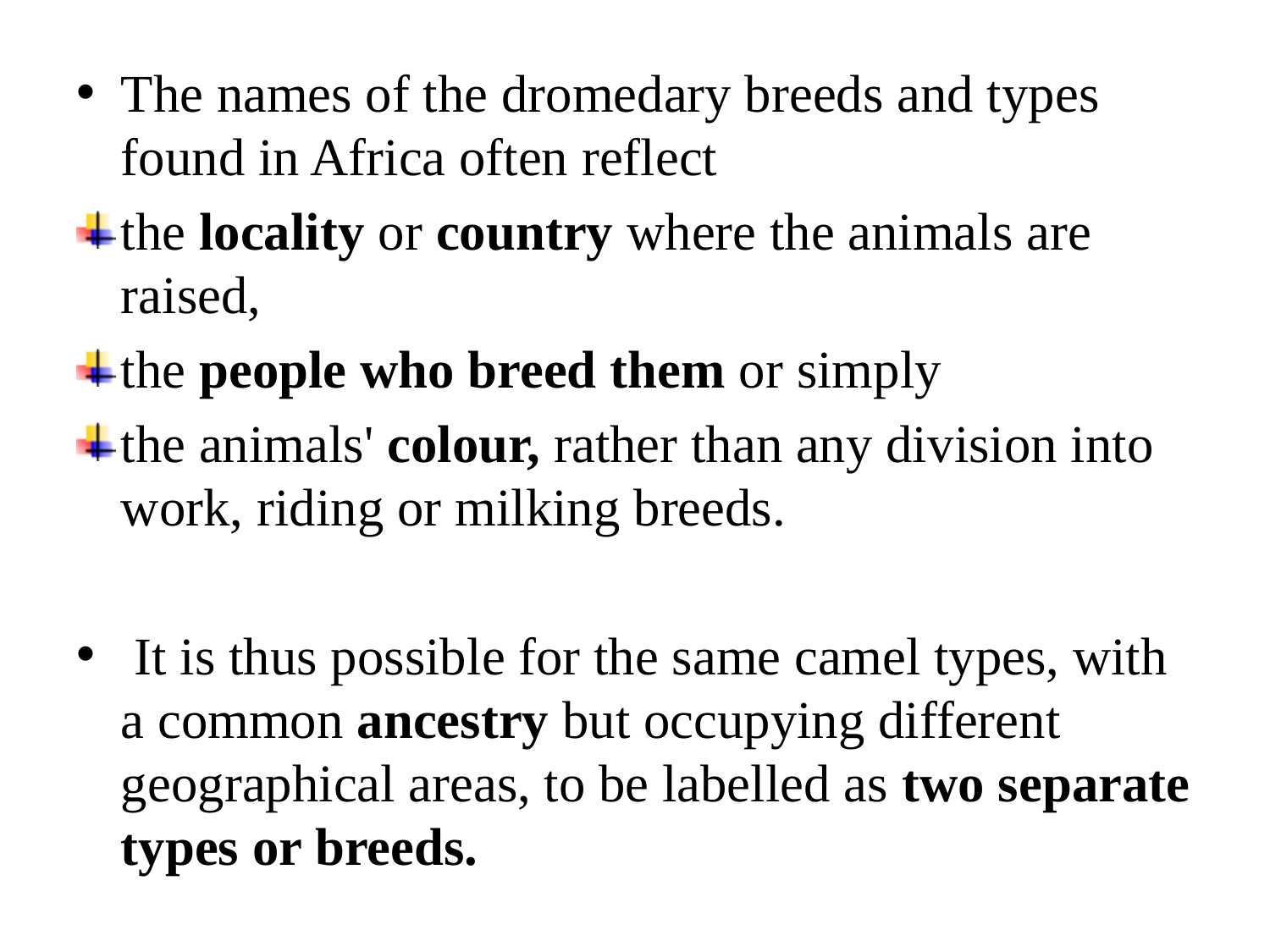

The names of the dromedary breeds and types found in Africa often reflect
the locality or country where the animals are raised,
the people who breed them or simply
the animals' colour, rather than any division into work, riding or milking breeds.

 It is thus possible for the same camel types, with a common ancestry but occupying different geographical areas, to be labelled as two separate types or breeds.